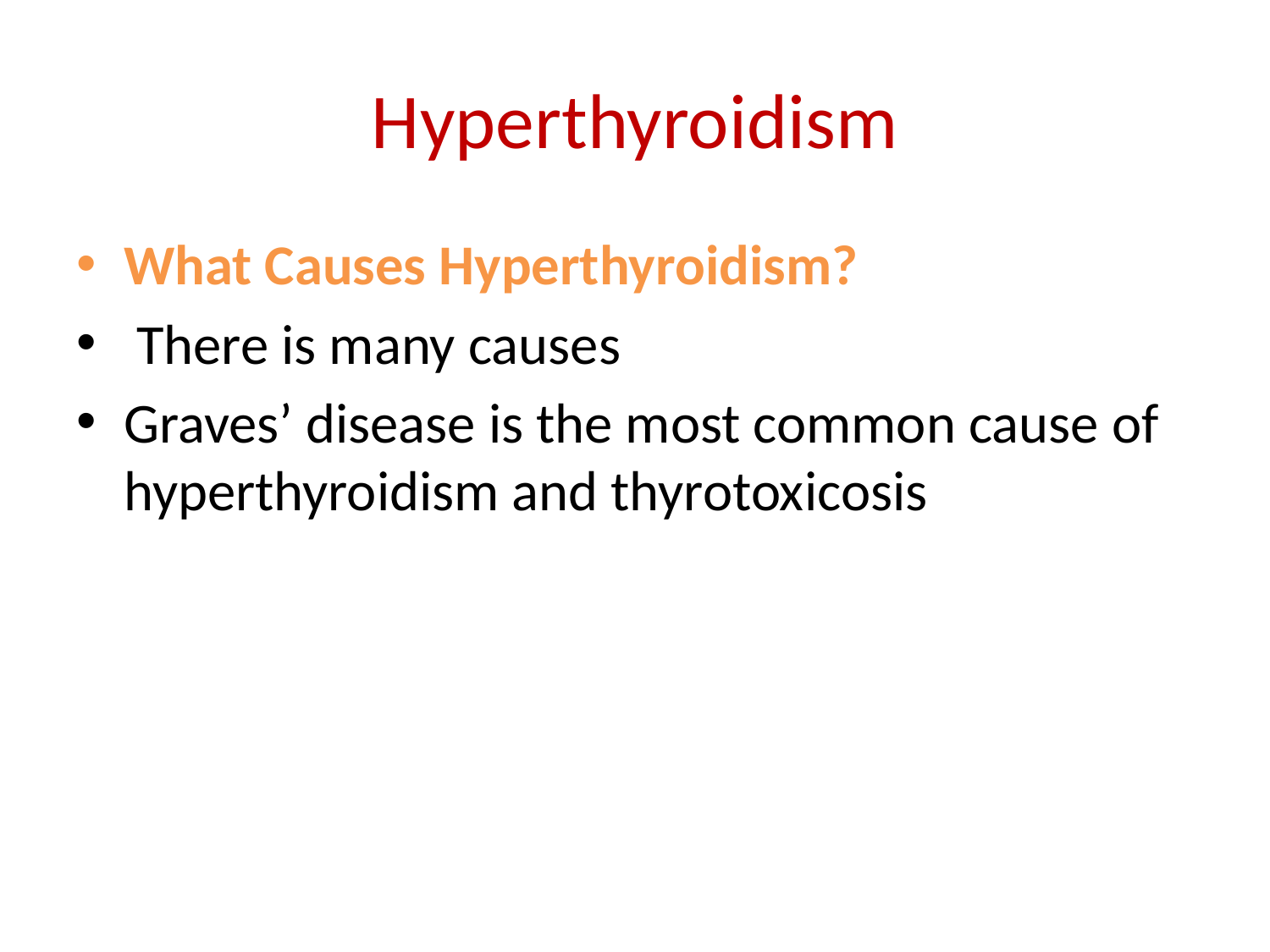

# Hyperthyroidism
What Causes Hyperthyroidism?
 There is many causes
Graves’ disease is the most common cause of hyperthyroidism and thyrotoxicosis